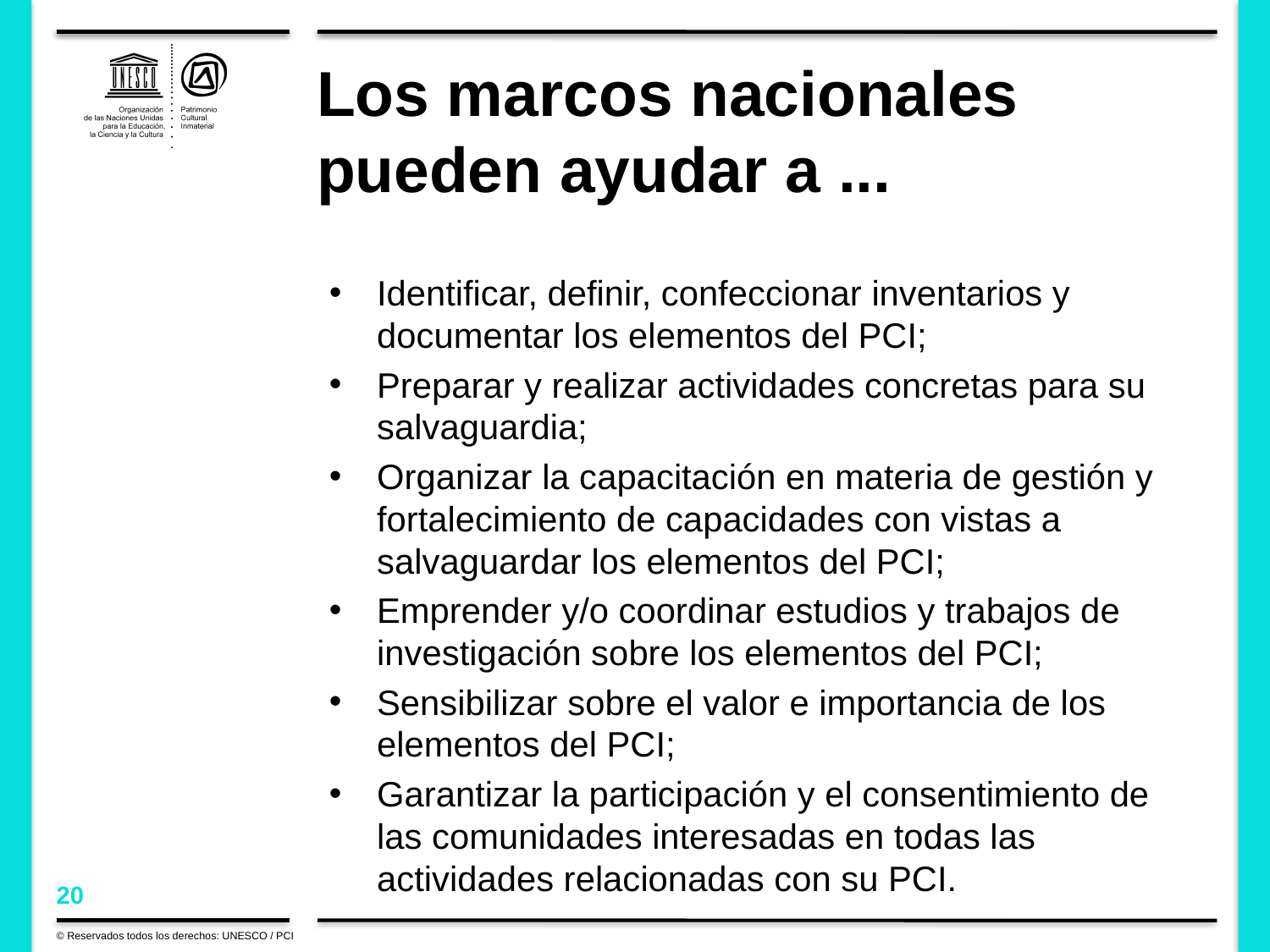

# Los marcos nacionales pueden ayudar a ...
Identificar, definir, confeccionar inventarios y documentar los elementos del PCI;
Preparar y realizar actividades concretas para su salvaguardia;
Organizar la capacitación en materia de gestión y fortalecimiento de capacidades con vistas a salvaguardar los elementos del PCI;
Emprender y/o coordinar estudios y trabajos de investigación sobre los elementos del PCI;
Sensibilizar sobre el valor e importancia de los elementos del PCI;
Garantizar la participación y el consentimiento de las comunidades interesadas en todas las actividades relacionadas con su PCI.
© Reservados todos los derechos: UNESCO / PCI